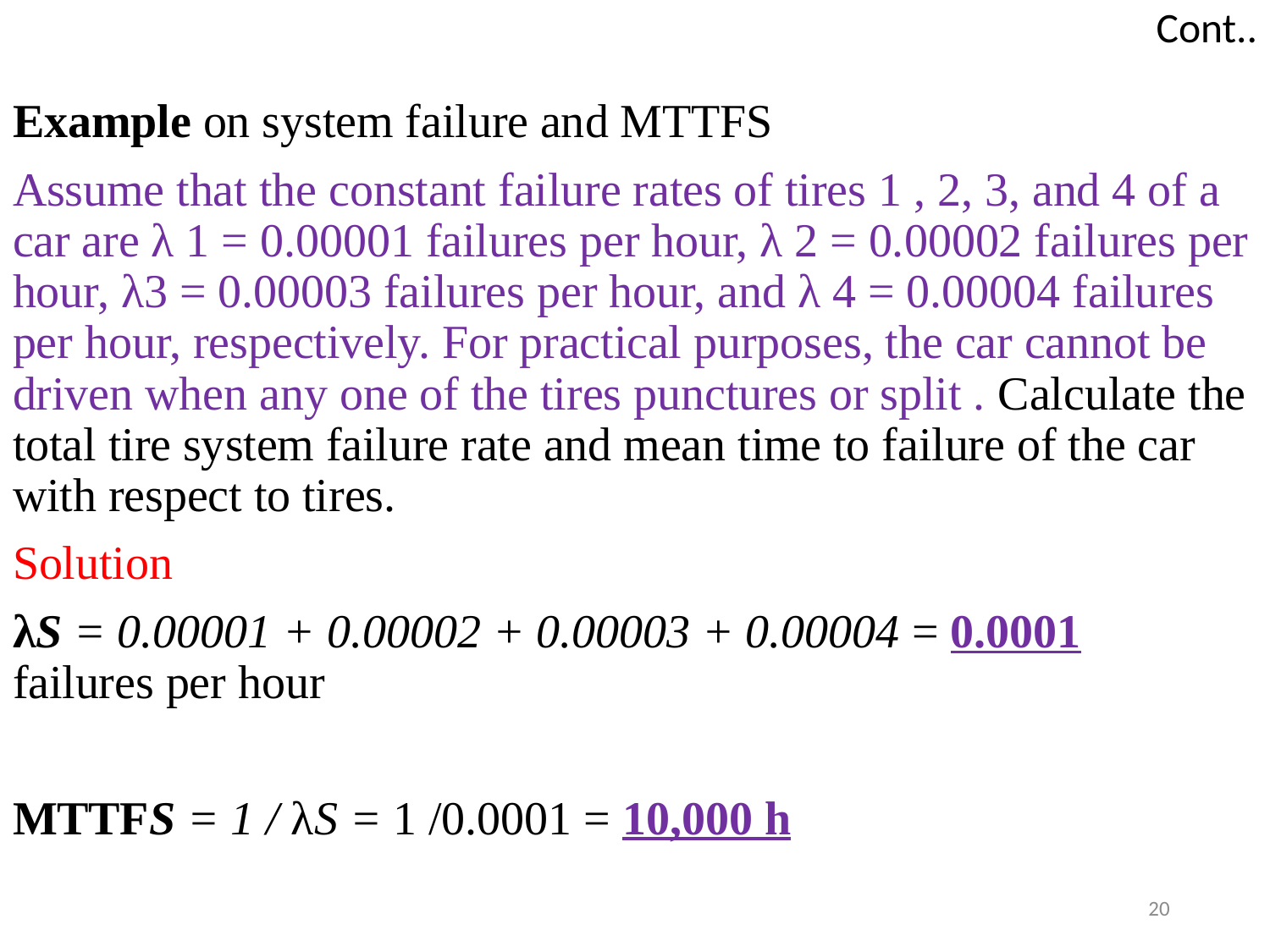

# Cont..
Example on system failure and MTTFS
Assume that the constant failure rates of tires 1 , 2, 3, and 4 of a car are λ 1 = 0.00001 failures per hour, λ 2 = 0.00002 failures per hour, λ3 = 0.00003 failures per hour, and λ 4 = 0.00004 failures per hour, respectively. For practical purposes, the car cannot be driven when any one of the tires punctures or split . Calculate the total tire system failure rate and mean time to failure of the car with respect to tires.
Solution
λS = 0.00001 + 0.00002 + 0.00003 + 0.00004 = 0.0001
failures per hour

MTTFS = 1 / λS = 1 /0.0001 = 10,000 h

20